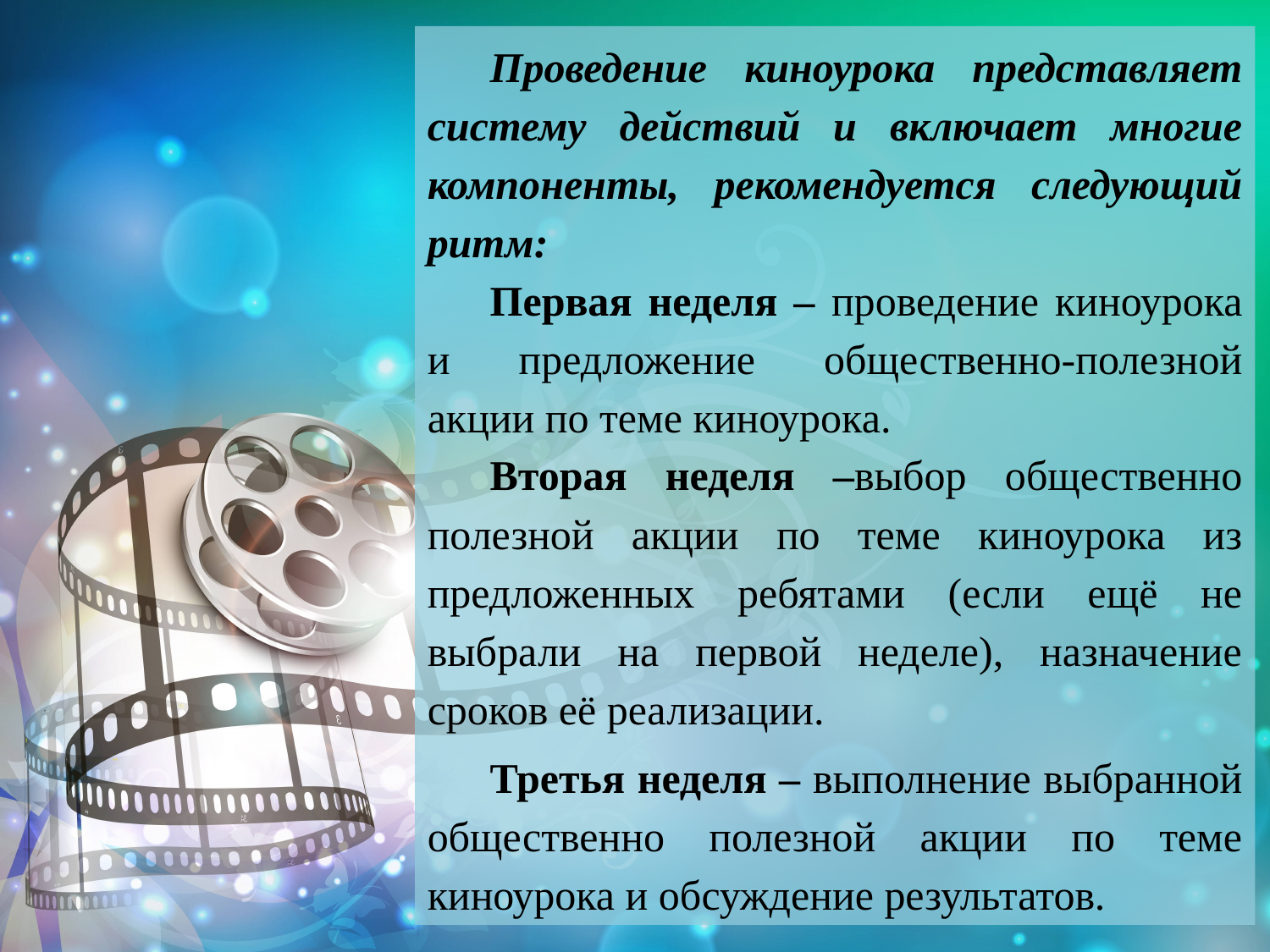

Проведение киноурока представляет систему действий и включает многие компоненты, рекомендуется следующий ритм:
Первая неделя – проведение киноурока и предложение общественно-полезной акции по теме киноурока.
Вторая неделя –выбор общественно полезной акции по теме киноурока из предложенных ребятами (если ещё не выбрали на первой неделе), назначение сроков её реализации.
Третья неделя – выполнение выбранной общественно полезной акции по теме киноурока и обсуждение результатов.